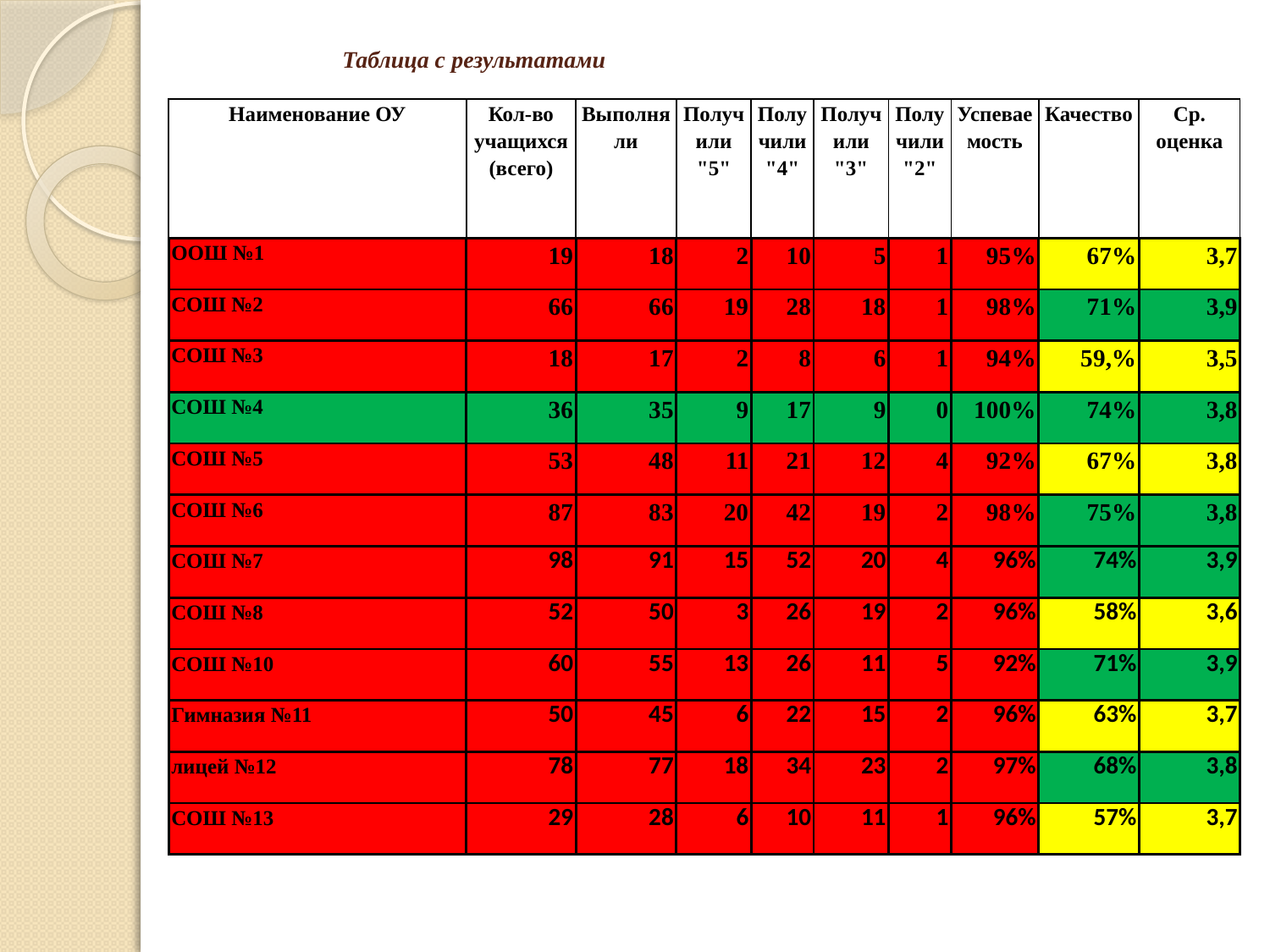

# Таблица с результатами
| Наименование ОУ | Кол-во учащихся (всего) | Выполняли | Получили "5" | Получили "4" | Получили "3" | Получили "2" | Успеваемость | Качество | Ср. оценка |
| --- | --- | --- | --- | --- | --- | --- | --- | --- | --- |
| ООШ №1 | 19 | 18 | 2 | 10 | 5 | 1 | 95% | 67% | 3,7 |
| СОШ №2 | 66 | 66 | 19 | 28 | 18 | 1 | 98% | 71% | 3,9 |
| СОШ №3 | 18 | 17 | 2 | 8 | 6 | 1 | 94% | 59,% | 3,5 |
| СОШ №4 | 36 | 35 | 9 | 17 | 9 | 0 | 100% | 74% | 3,8 |
| СОШ №5 | 53 | 48 | 11 | 21 | 12 | 4 | 92% | 67% | 3,8 |
| СОШ №6 | 87 | 83 | 20 | 42 | 19 | 2 | 98% | 75% | 3,8 |
| СОШ №7 | 98 | 91 | 15 | 52 | 20 | 4 | 96% | 74% | 3,9 |
| СОШ №8 | 52 | 50 | 3 | 26 | 19 | 2 | 96% | 58% | 3,6 |
| СОШ №10 | 60 | 55 | 13 | 26 | 11 | 5 | 92% | 71% | 3,9 |
| Гимназия №11 | 50 | 45 | 6 | 22 | 15 | 2 | 96% | 63% | 3,7 |
| лицей №12 | 78 | 77 | 18 | 34 | 23 | 2 | 97% | 68% | 3,8 |
| СОШ №13 | 29 | 28 | 6 | 10 | 11 | 1 | 96% | 57% | 3,7 |